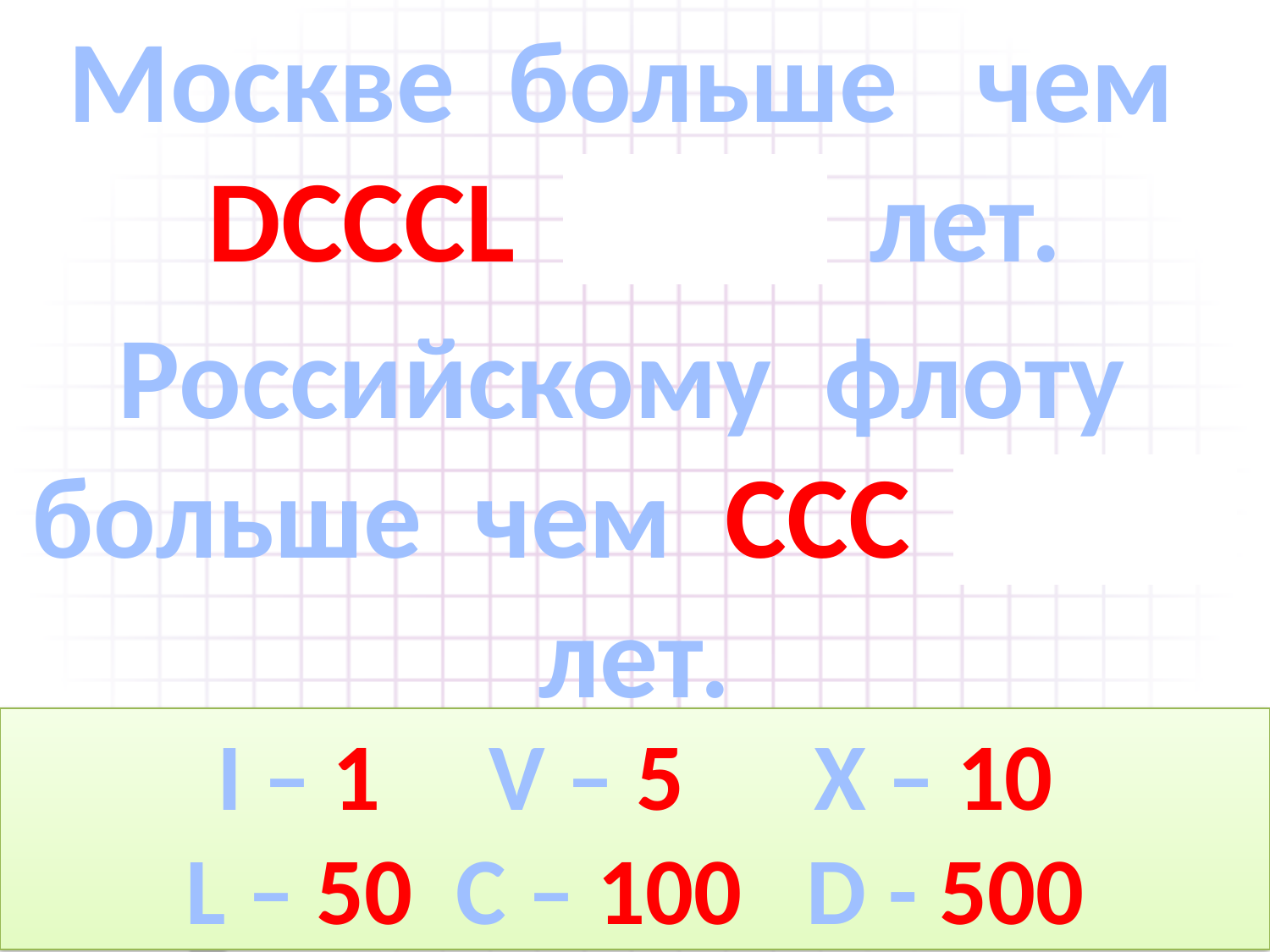

Москве  больше   чем  DCCCL  (850)  лет.

Российскому  флоту  больше  чем  CCC  (300)  лет.

I – 1     V – 5      X – 10
L – 50  C – 100   D - 500